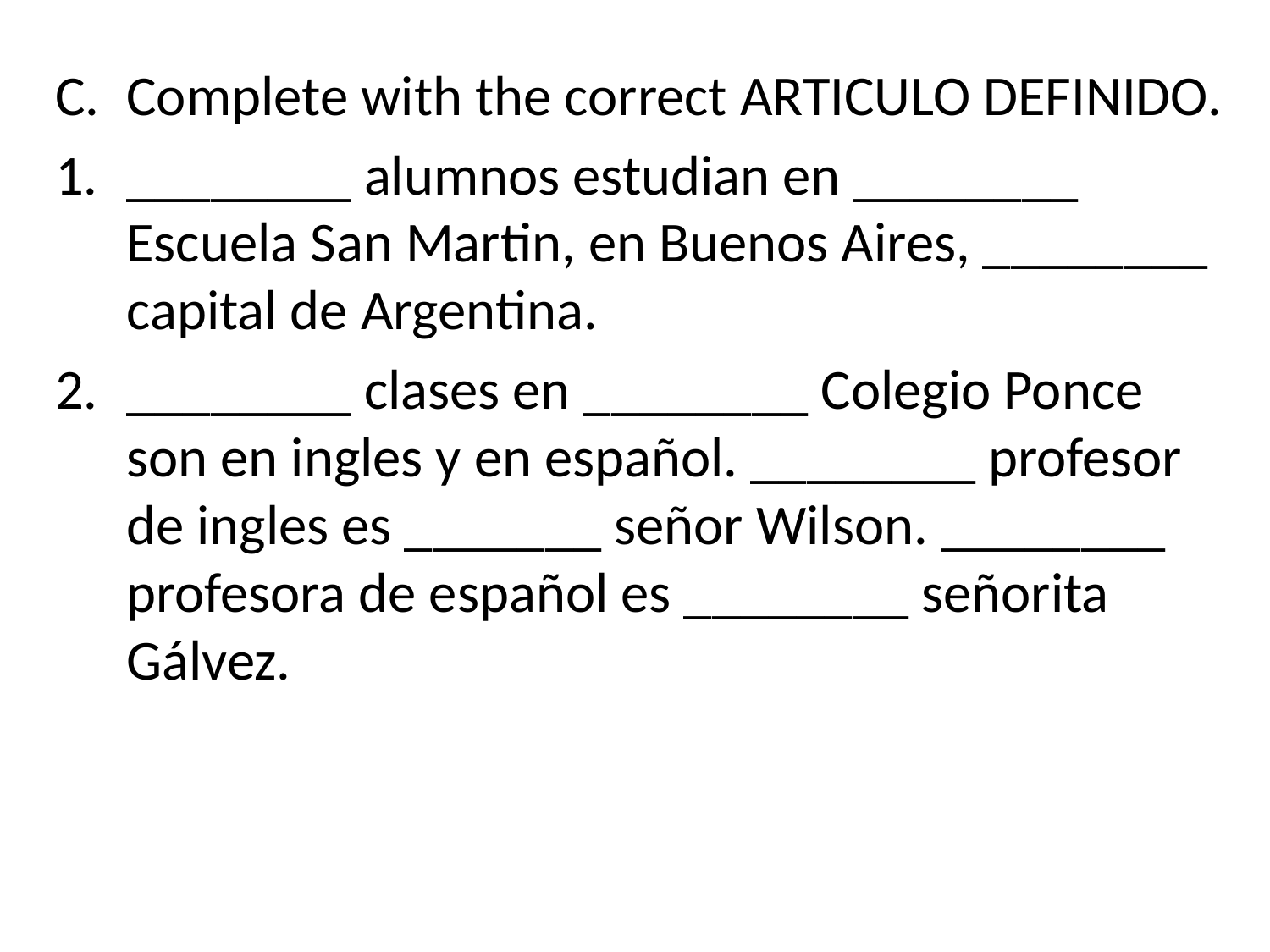

Complete with the correct ARTICULO DEFINIDO.
________ alumnos estudian en ________ Escuela San Martin, en Buenos Aires, ________ capital de Argentina.
________ clases en ________ Colegio Ponce son en ingles y en español. ________ profesor de ingles es _______ señor Wilson. ________ profesora de español es ________ señorita Gálvez.